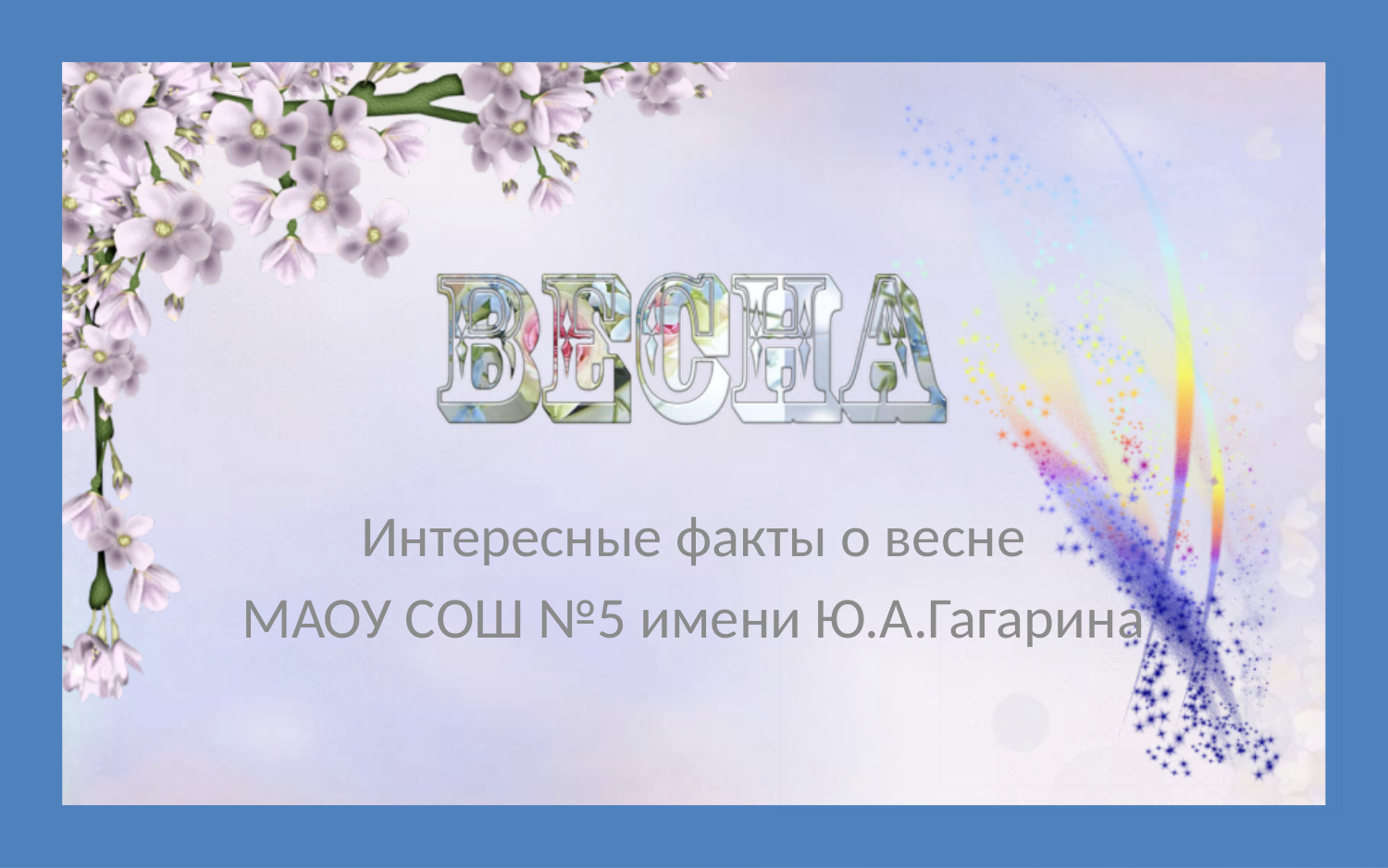

Интересные факты о весне
МАОУ СОШ №5 имени Ю.А.Гагарина